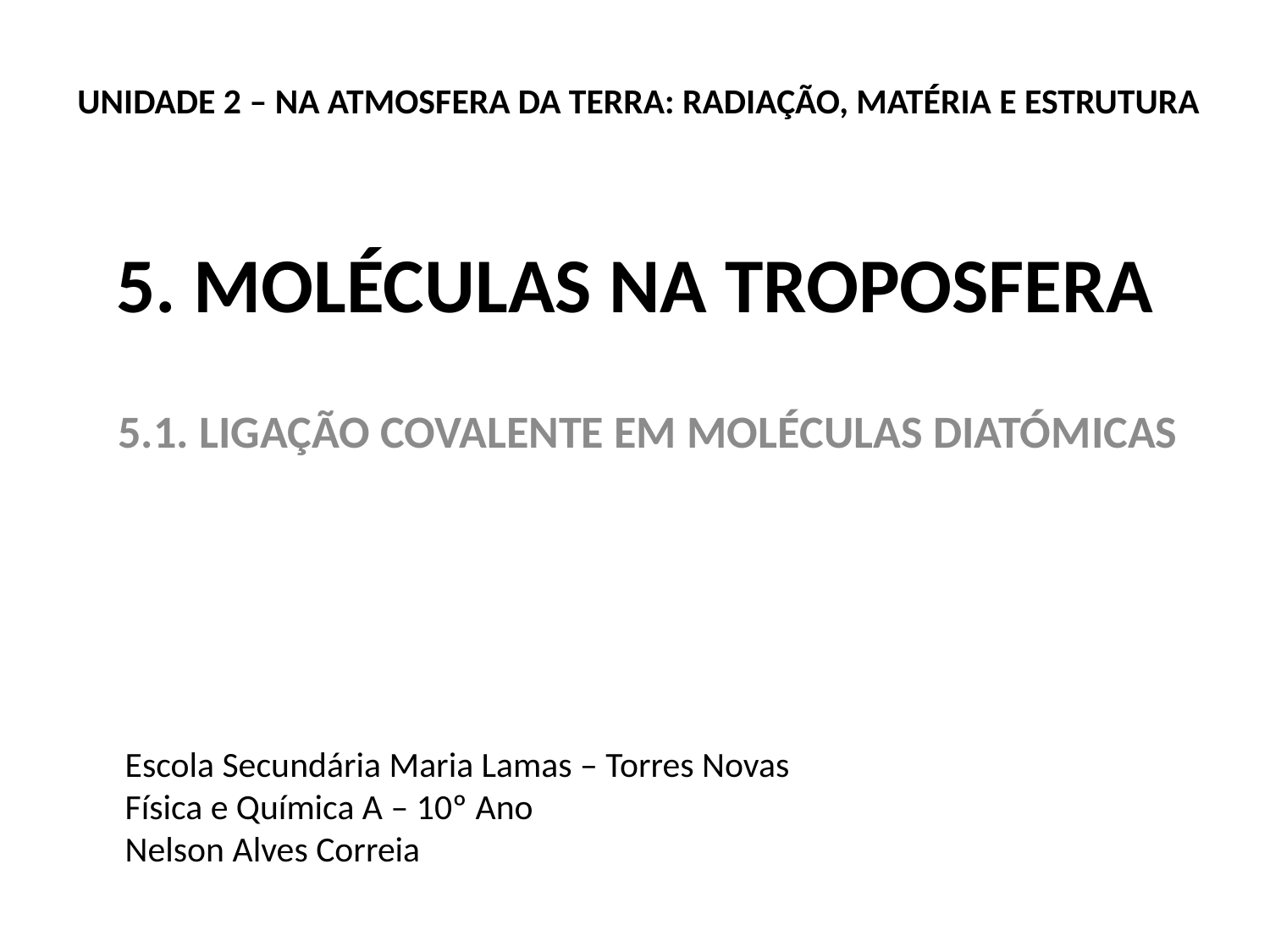

UNIDADE 2 – NA ATMOSFERA DA TERRA: RADIAÇÃO, MATÉRIA E ESTRUTURA
# 5. MOLÉCULAS NA TROPOSFERA
­ 5.1. LIGAÇÃO COVALENTE EM MOLÉCULAS DIATÓMICAS

Escola Secundária Maria Lamas – Torres Novas
Física e Química A – 10º Ano
Nelson Alves Correia